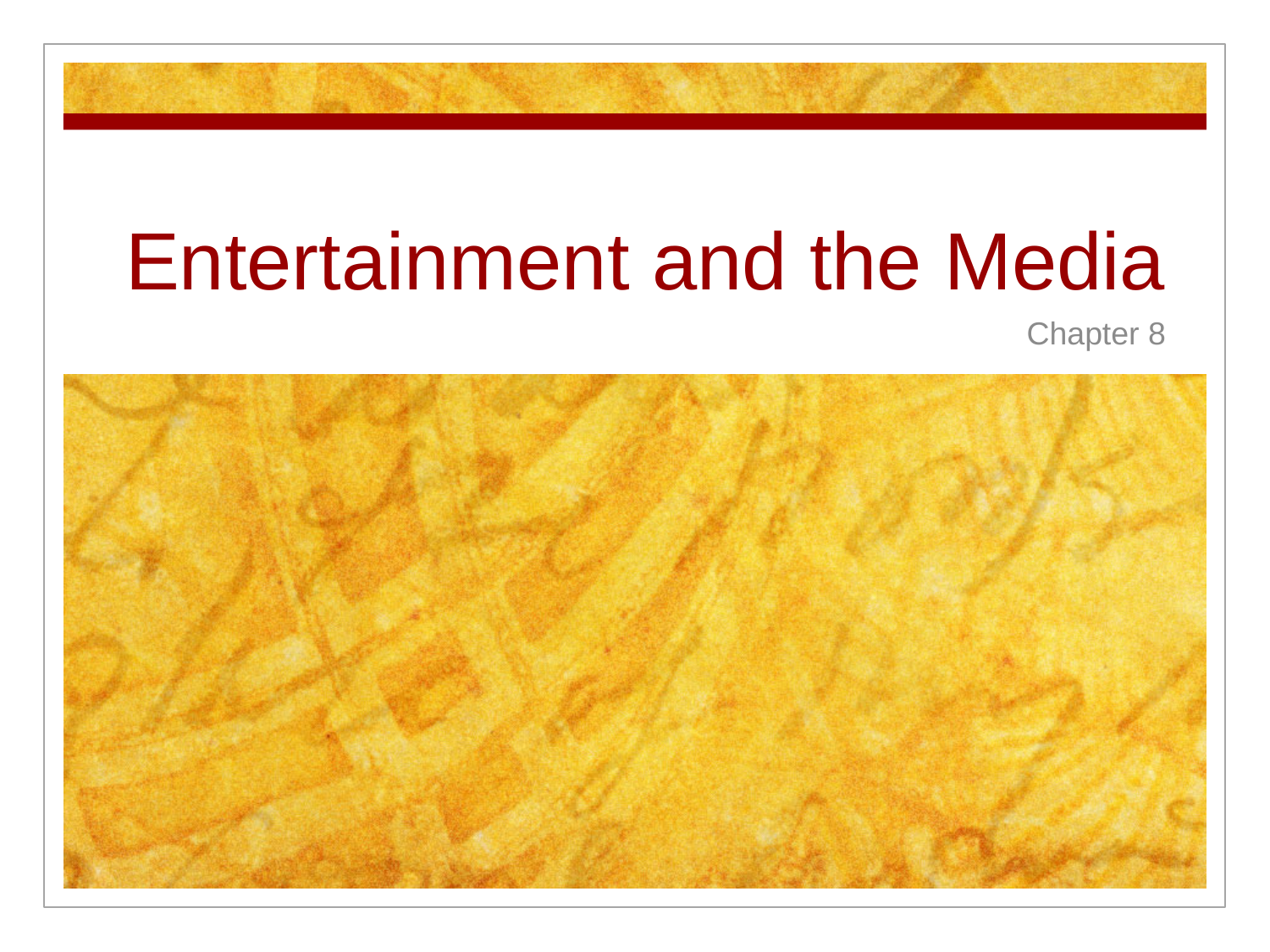

# Entertainment and the Media
Chapter 8